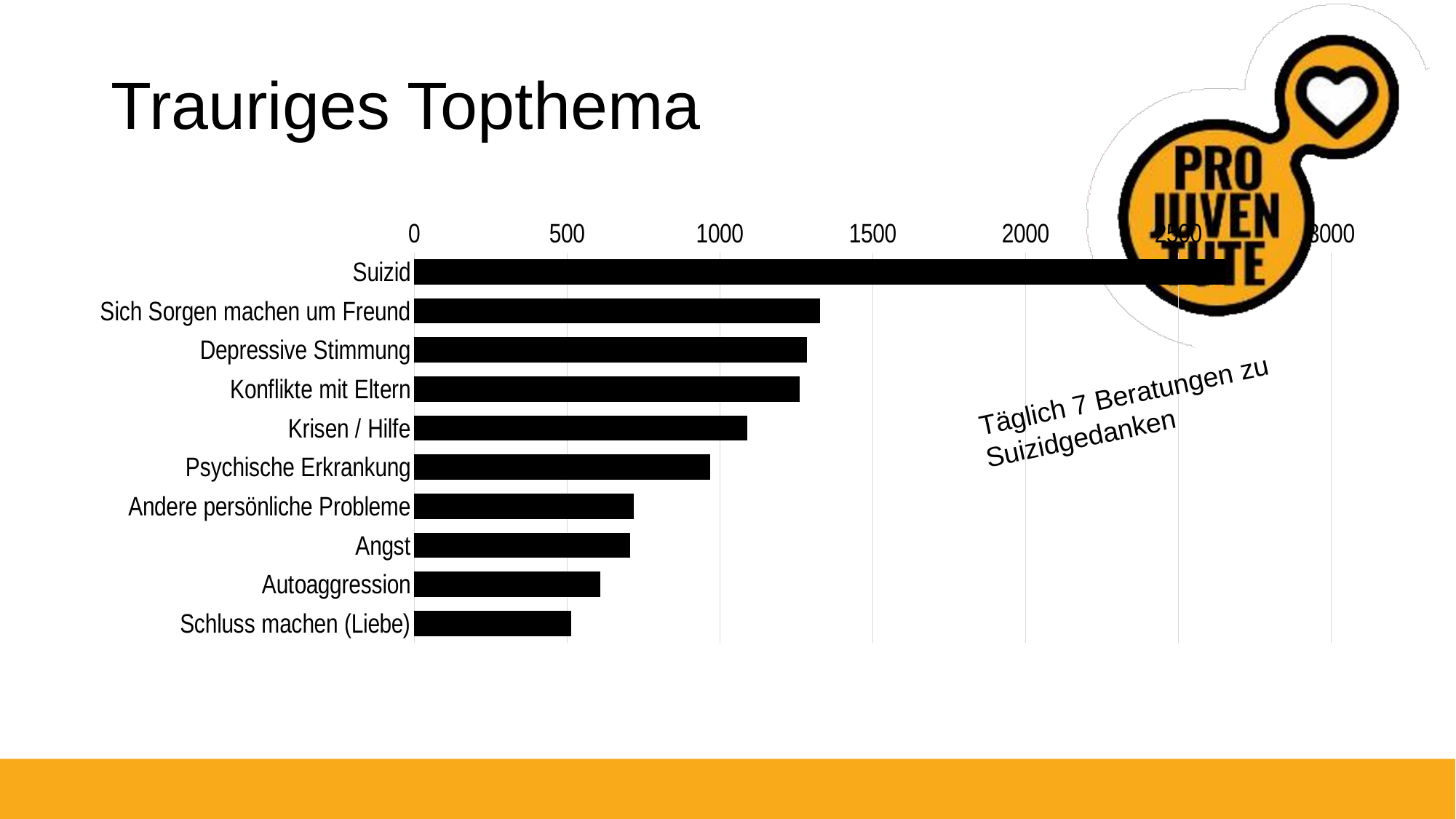

# Trauriges Topthema

### Chart

| Category | 2021 |
|---|---|
| Suizid | 2657.0 |
| Sich Sorgen machen um Freund | 1327.0 |
| Depressive Stimmung | 1284.0 |
| Konflikte mit Eltern | 1262.0 |
| Krisen / Hilfe | 1089.0 |
| Psychische Erkrankung | 969.0 |
| Andere persönliche Probleme | 718.0 |
| Angst | 707.0 |
| Autoaggression | 608.0 |
| Schluss machen (Liebe) | 513.0 |
Täglich 7 Beratungen zu Suizidgedanken